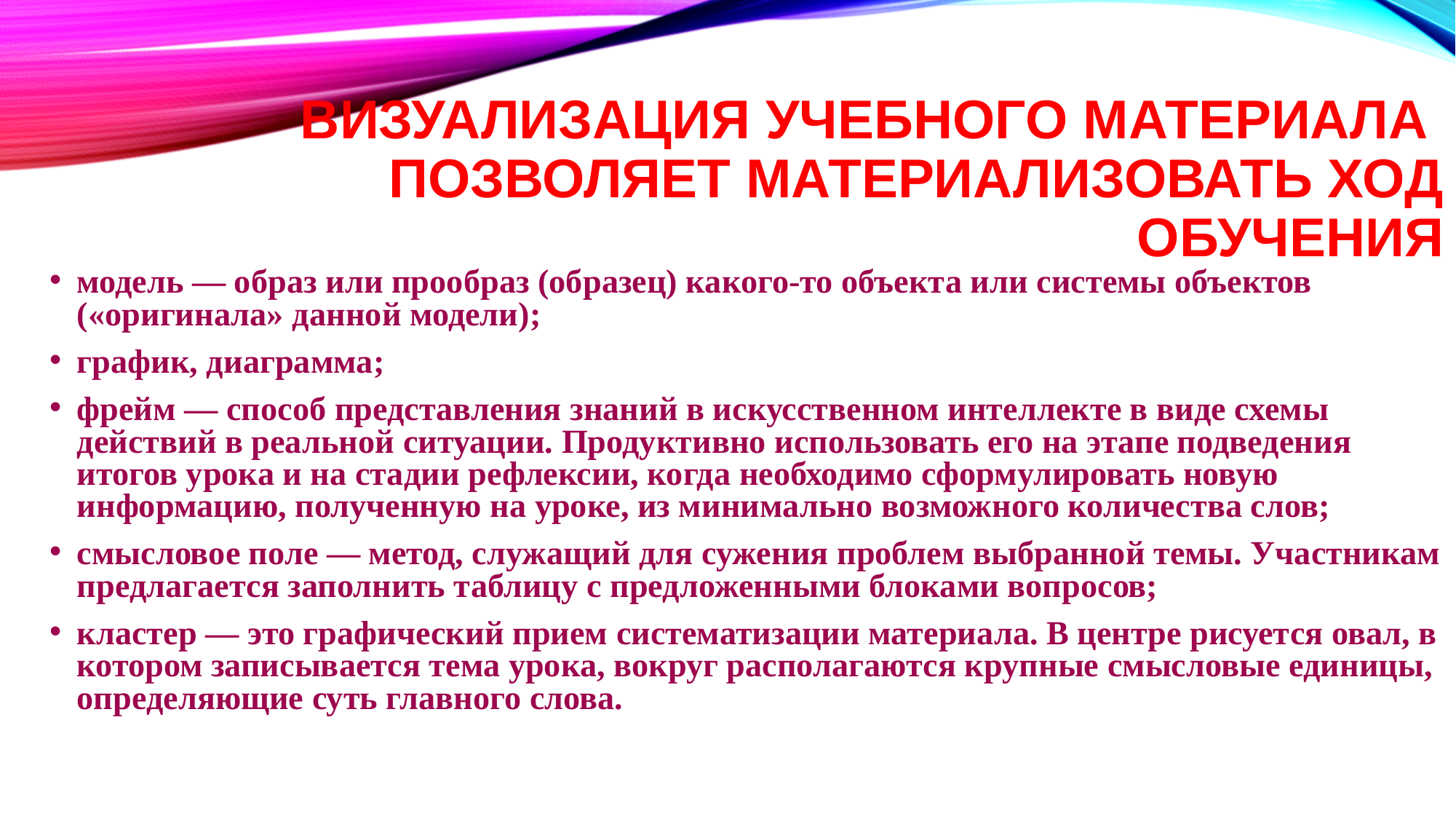

# ВИЗУАЛИЗАЦИЯ УЧЕБНОГО МАТЕРИАЛА ПОЗВОЛЯЕТ МАТЕРИАЛИЗОВАТЬ ХОД ОБУЧЕНИЯ
модель — образ или прообраз (образец) какого-то объекта или системы объектов («оригинала» данной модели);
график, диаграмма;
фрейм — способ представления знаний в искусственном интеллекте в виде схемы действий в реальной ситуации. Продуктивно использовать его на этапе подведения итогов урока и на стадии рефлексии, когда необходимо сформулировать новую информацию, полученную на уроке, из минимально возможного количества слов;
смысловое поле — метод, служащий для сужения проблем выбранной темы. Участникам предлагается заполнить таблицу с предложенными блоками вопросов;
кластер — это графический прием систематизации материала. В центре рисуется овал, в котором записывается тема урока, вокруг располагаются крупные смысловые единицы, определяющие суть главного слова.